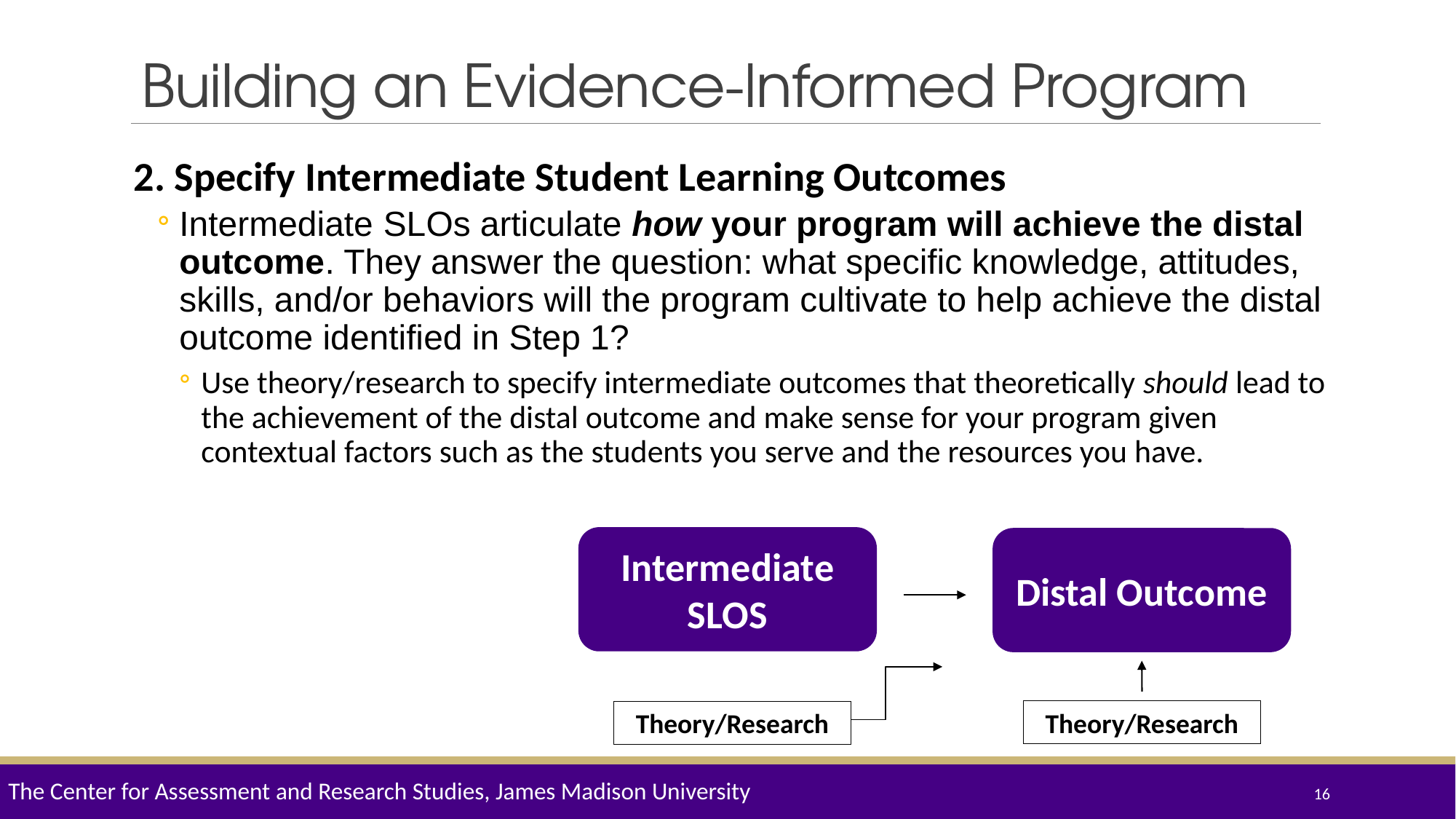

# Building an Evidence-Informed Program
2. Specify Intermediate Student Learning Outcomes
Intermediate SLOs articulate how your program will achieve the distal outcome. They answer the question: what specific knowledge, attitudes, skills, and/or behaviors will the program cultivate to help achieve the distal outcome identified in Step 1?
Use theory/research to specify intermediate outcomes that theoretically should lead to the achievement of the distal outcome and make sense for your program given contextual factors such as the students you serve and the resources you have.
Intermediate SLOS
Distal Outcome
Theory/Research
Theory/Research
The Center for Assessment and Research Studies, James Madison University
16